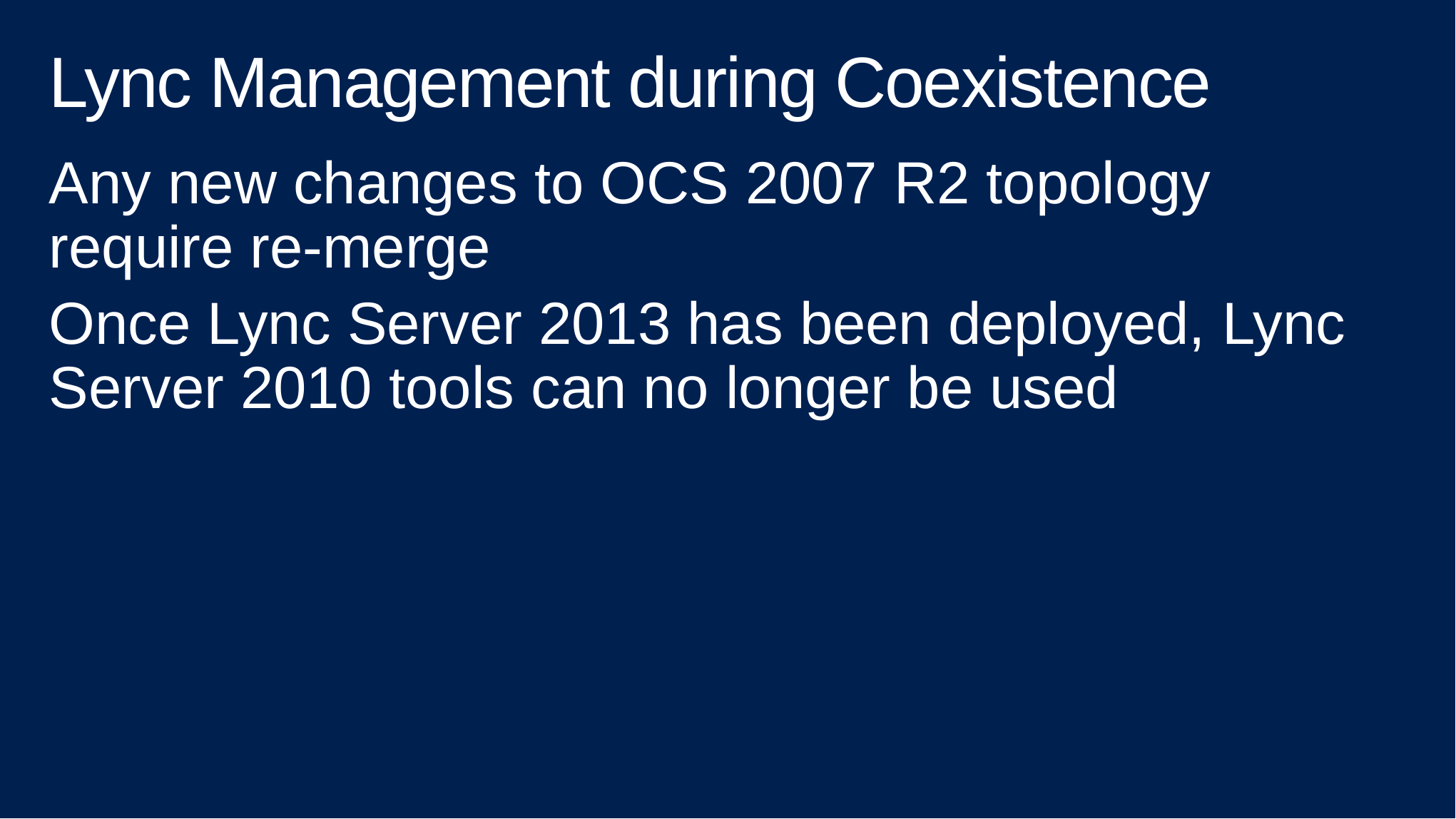

# Lync Management during Coexistence
Any new changes to OCS 2007 R2 topology require re-merge
Once Lync Server 2013 has been deployed, Lync Server 2010 tools can no longer be used